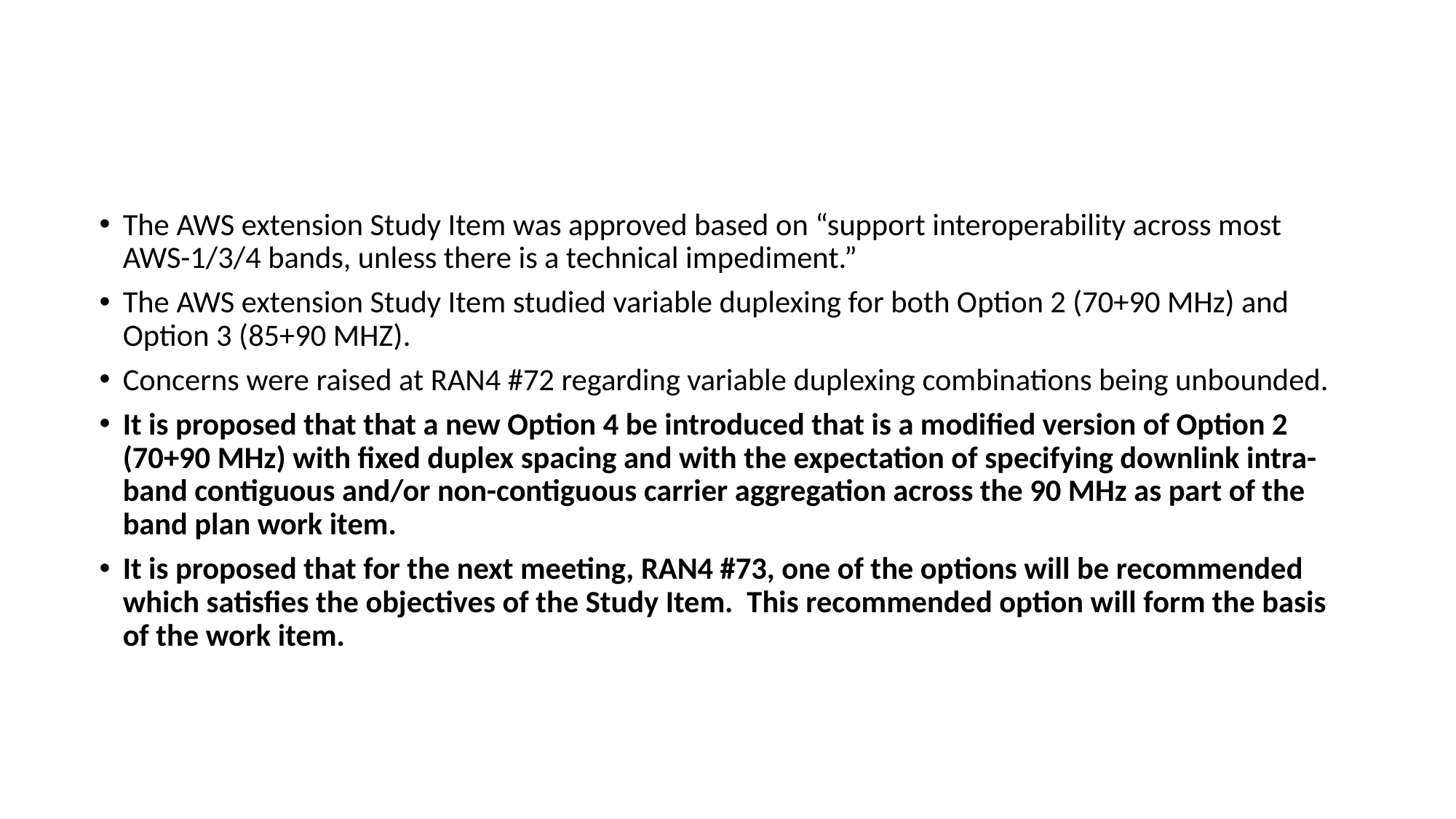

#

The AWS extension Study Item was approved based on “support interoperability across most AWS-1/3/4 bands, unless there is a technical impediment.”
The AWS extension Study Item studied variable duplexing for both Option 2 (70+90 MHz) and Option 3 (85+90 MHZ).
Concerns were raised at RAN4 #72 regarding variable duplexing combinations being unbounded.
It is proposed that that a new Option 4 be introduced that is a modified version of Option 2 (70+90 MHz) with fixed duplex spacing and with the expectation of specifying downlink intra-band contiguous and/or non-contiguous carrier aggregation across the 90 MHz as part of the band plan work item.
It is proposed that for the next meeting, RAN4 #73, one of the options will be recommended which satisfies the objectives of the Study Item.  This recommended option will form the basis of the work item.